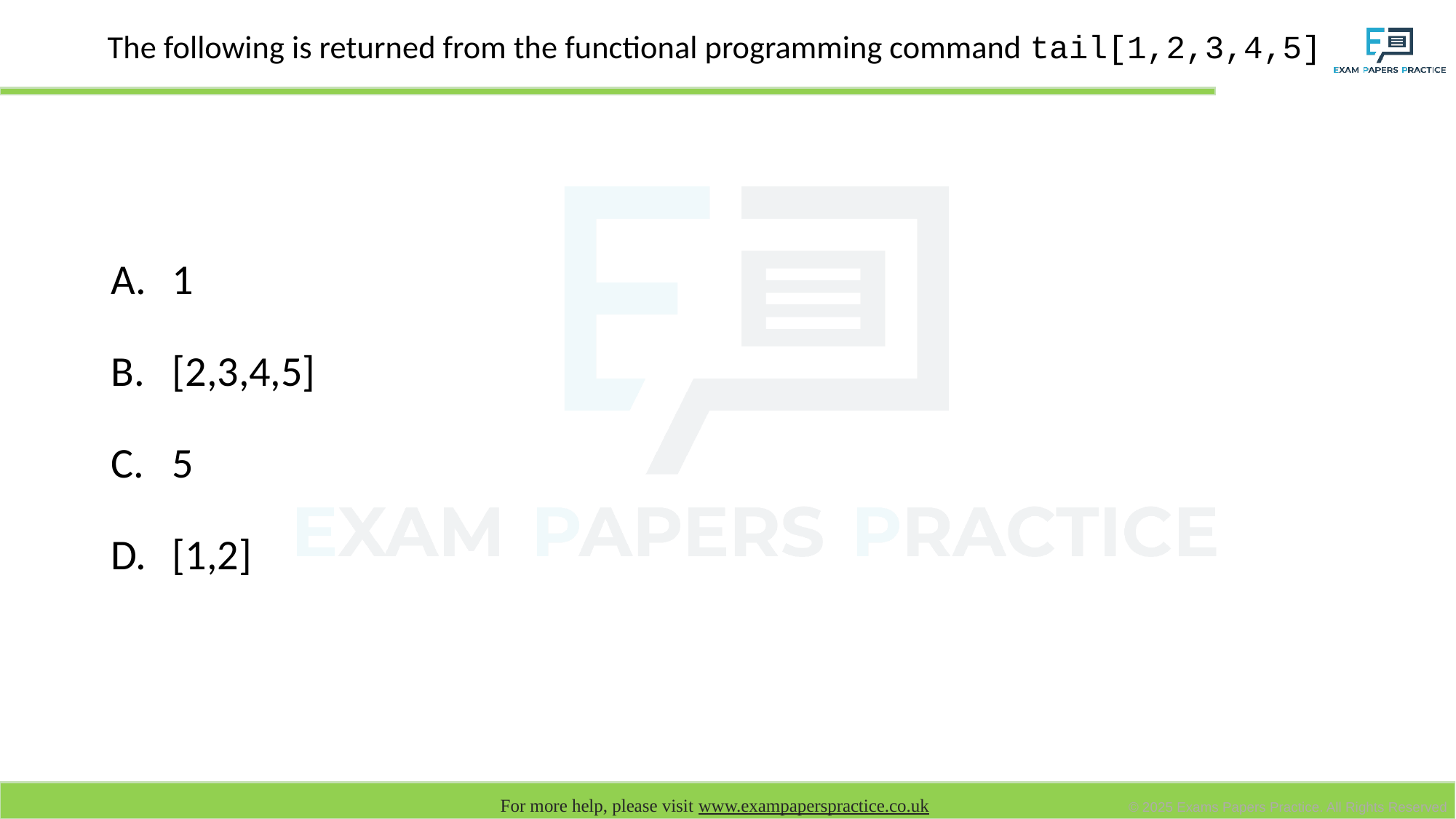

# The following is returned from the functional programming command tail[1,2,3,4,5]
1
[2,3,4,5]
5
[1,2]